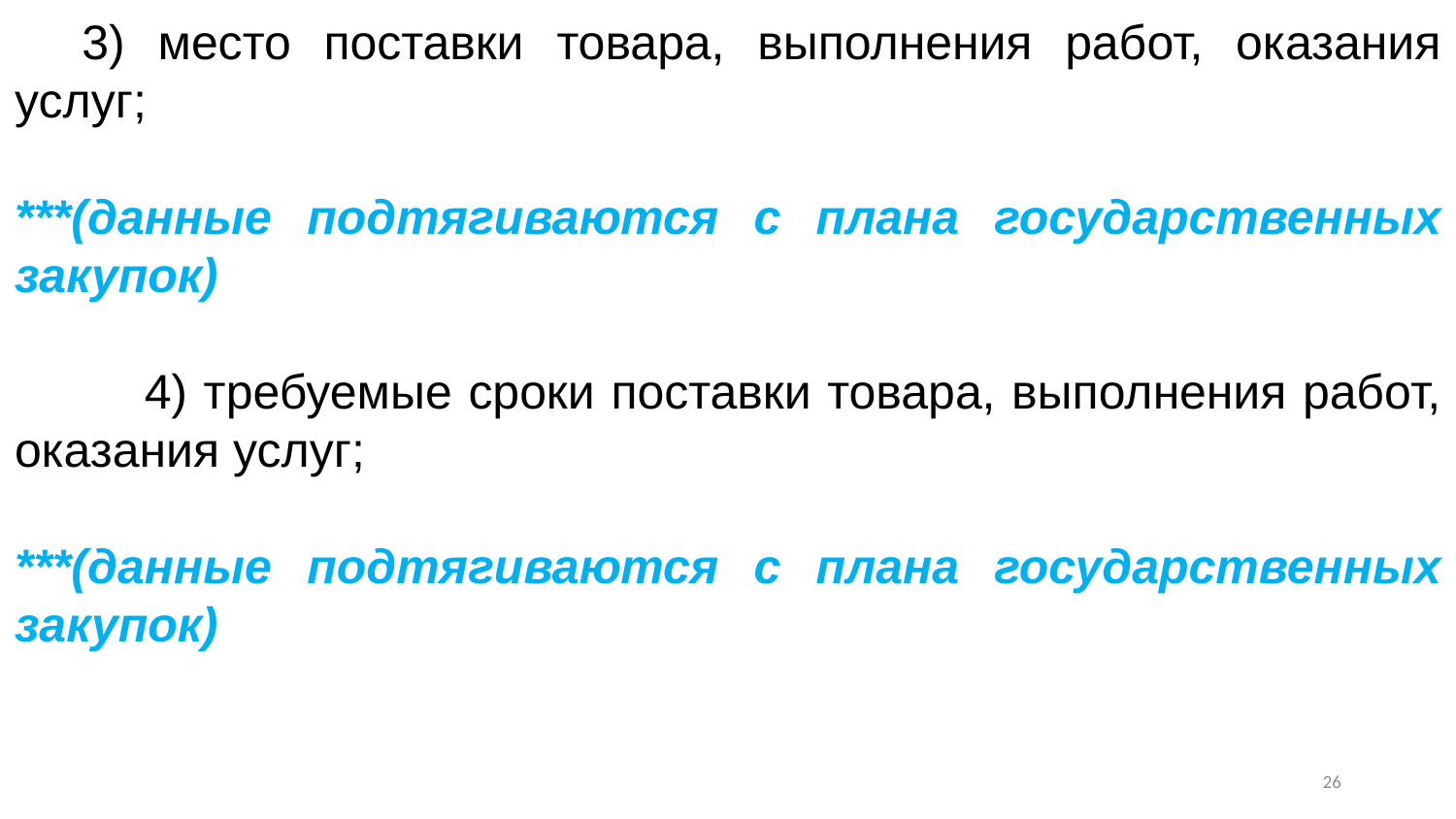

3) место поставки товара, выполнения работ, оказания услуг;

***(данные подтягиваются с плана государственных закупок)

        4) требуемые сроки поставки товара, выполнения работ, оказания услуг;

***(данные подтягиваются с плана государственных закупок)

26